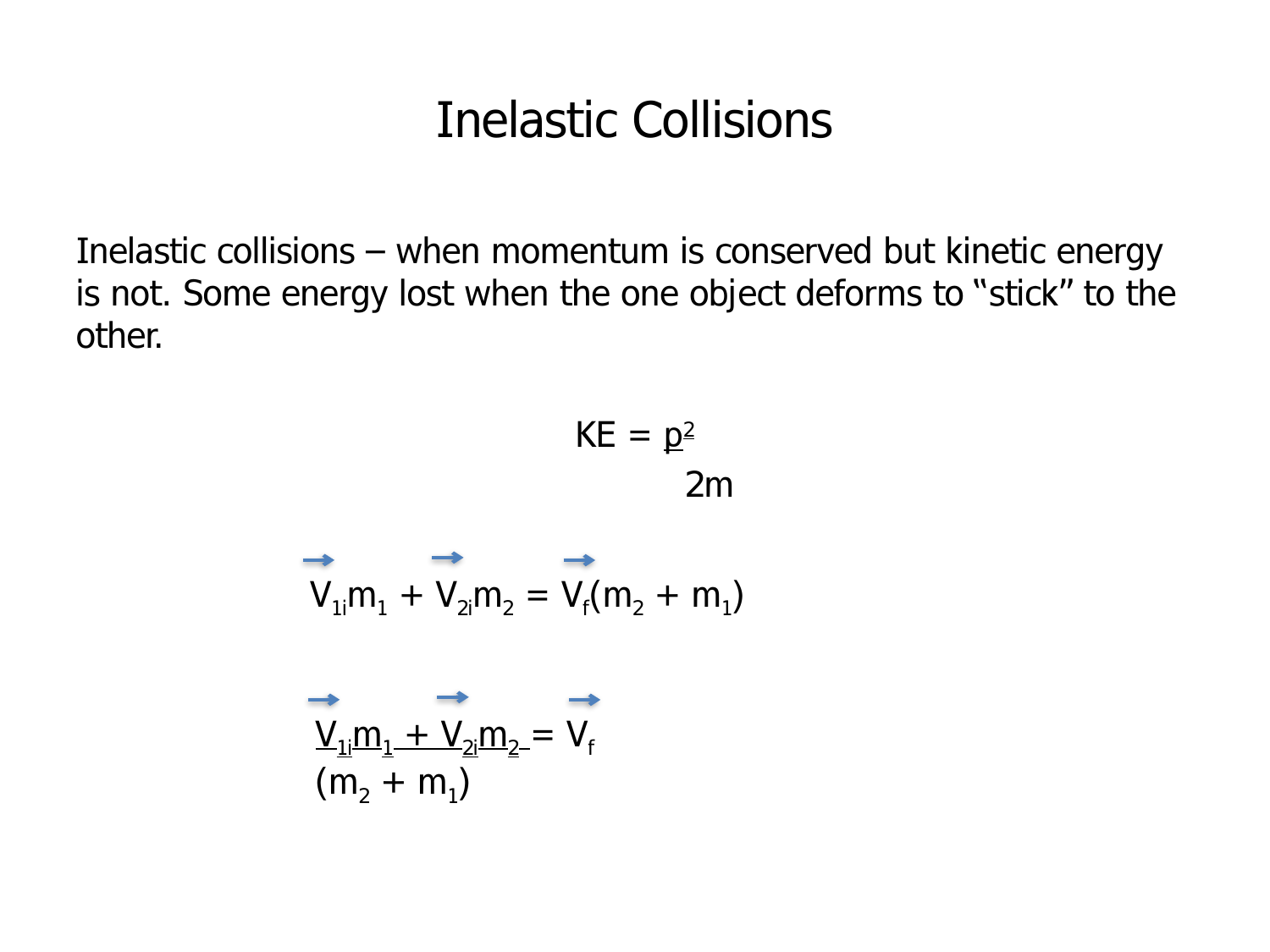

# Inelastic Collisions
Inelastic collisions – when momentum is conserved but kinetic energy is not. Some energy lost when the one object deforms to “stick” to the other.

KE = p2
	  2m

V1im1 + V2im2 = Vf(m2 + m1)
V1im1 + V2im2 = Vf
(m2 + m1)